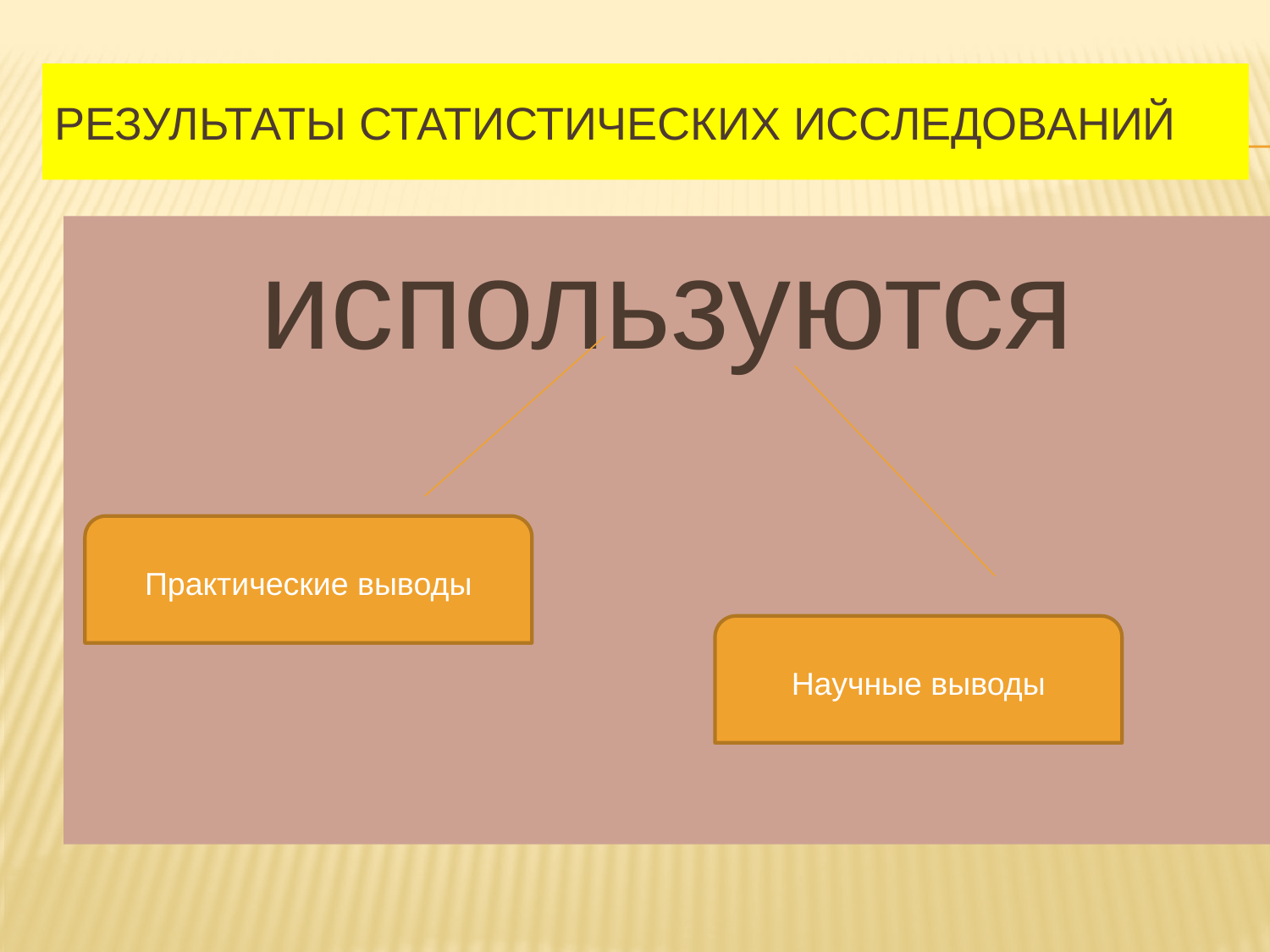

# Результаты статистических исследований
используются
Практические выводы
Научные выводы